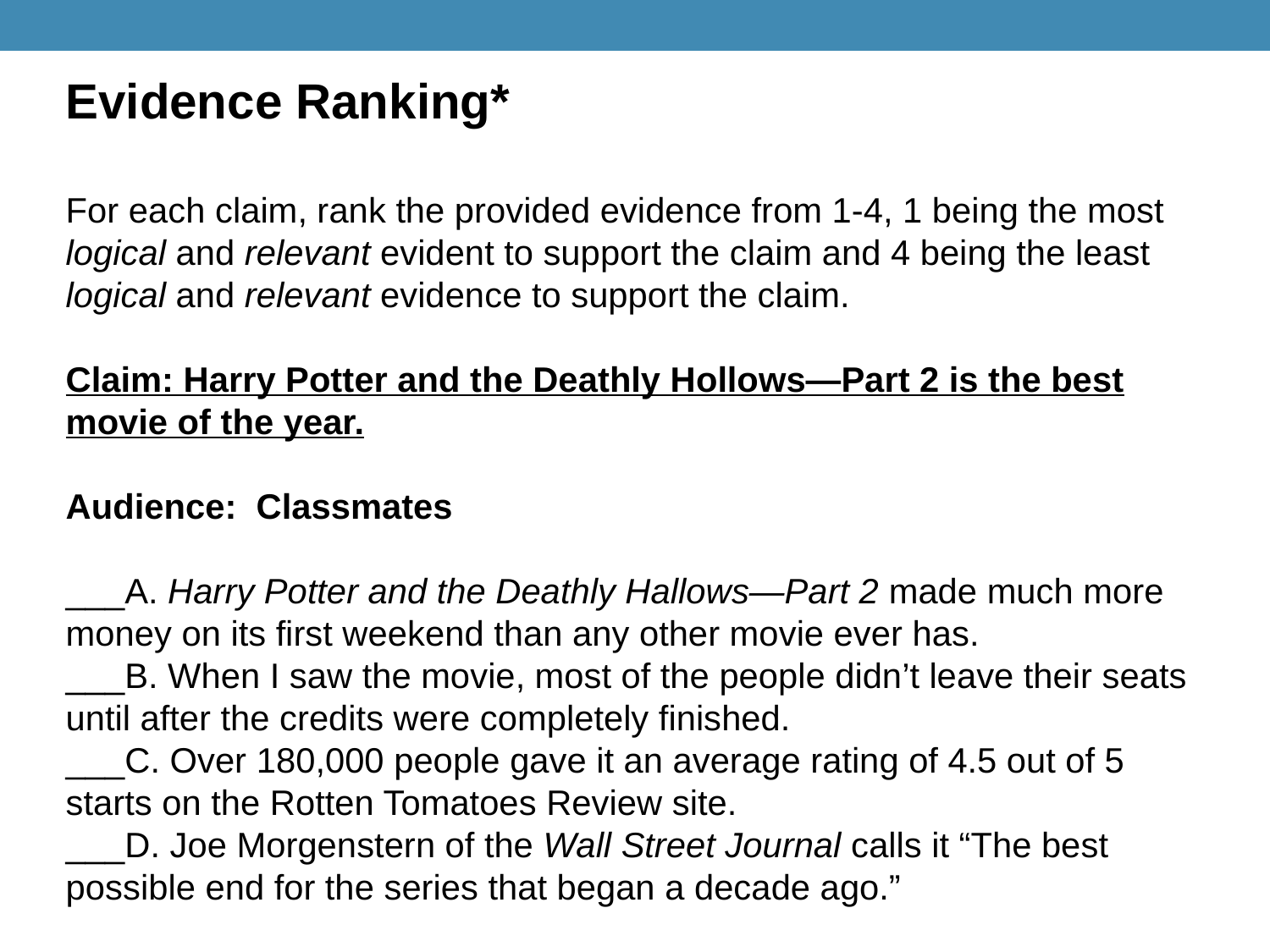

Evidence Ranking*

For each claim, rank the provided evidence from 1-4, 1 being the most logical and relevant evident to support the claim and 4 being the least logical and relevant evidence to support the claim.

Claim: Harry Potter and the Deathly Hollows—Part 2 is the best movie of the year.

Audience:  Classmates

___A. Harry Potter and the Deathly Hallows—Part 2 made much more money on its first weekend than any other movie ever has.
___B. When I saw the movie, most of the people didn’t leave their seats until after the credits were completely finished.
___C. Over 180,000 people gave it an average rating of 4.5 out of 5 starts on the Rotten Tomatoes Review site.
___D. Joe Morgenstern of the Wall Street Journal calls it “The best possible end for the series that began a decade ago.”